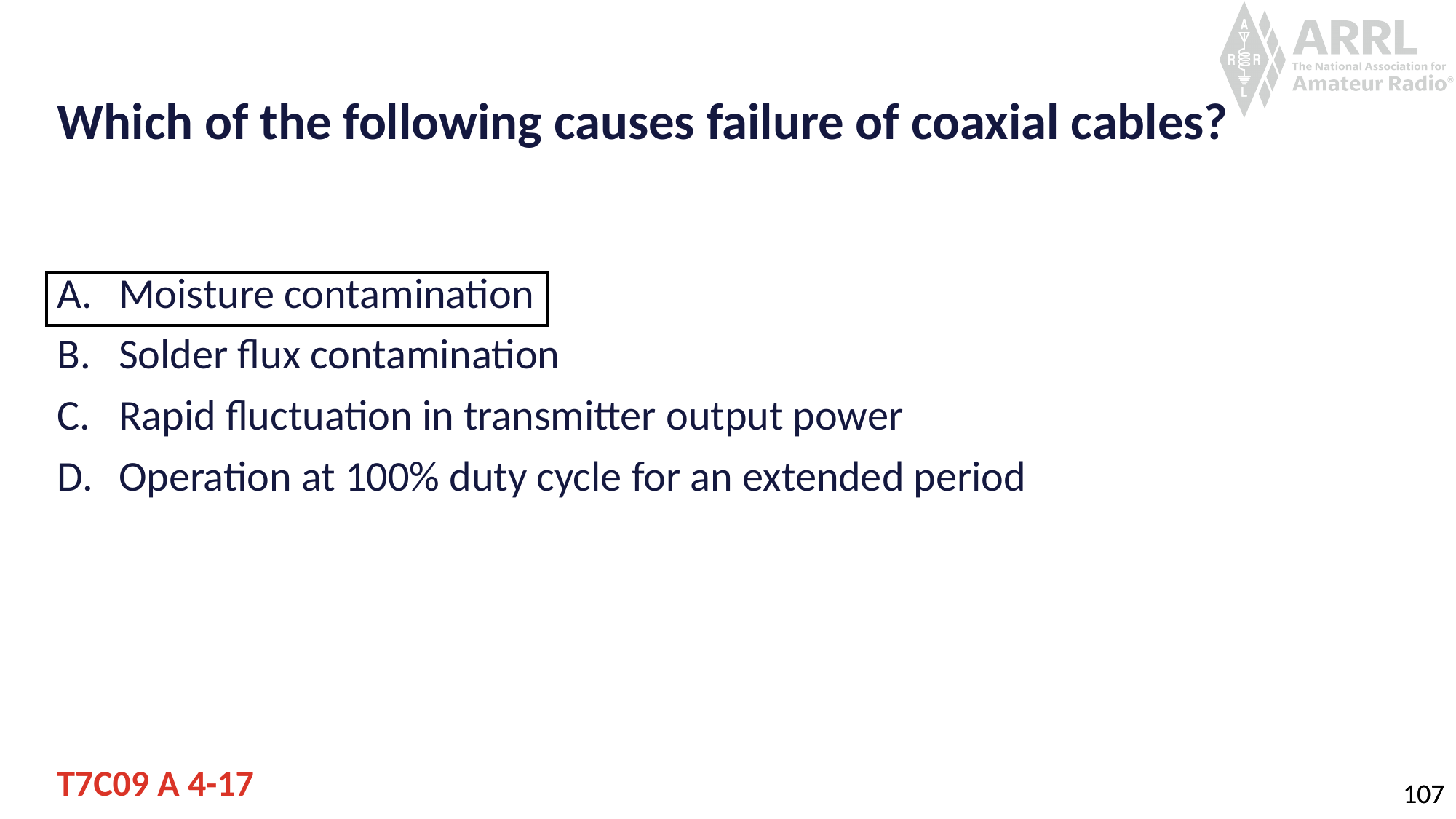

# Which of the following causes failure of coaxial cables?
Moisture contamination
Solder flux contamination
Rapid fluctuation in transmitter output power
Operation at 100% duty cycle for an extended period

T7C09 A 4-17